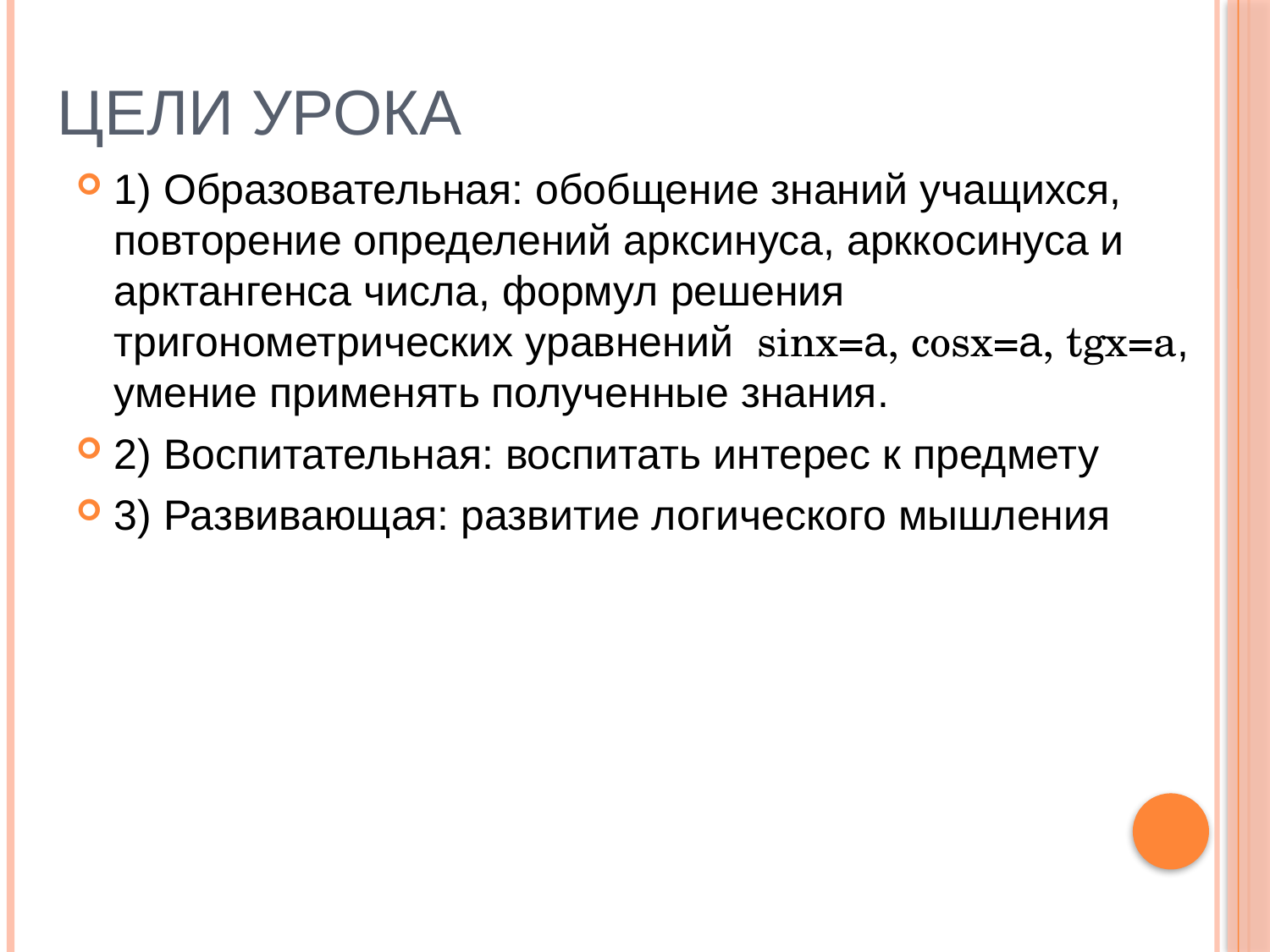

# Цели урока
1) Образовательная: обобщение знаний учащихся, повторение определений арксинуса, арккосинуса и арктангенса числа, формул решения тригонометрических уравнений  sinx=а, cosx=а, tgx=a, умение применять полученные знания.
2) Воспитательная: воспитать интерес к предмету
3) Развивающая: развитие логического мышления